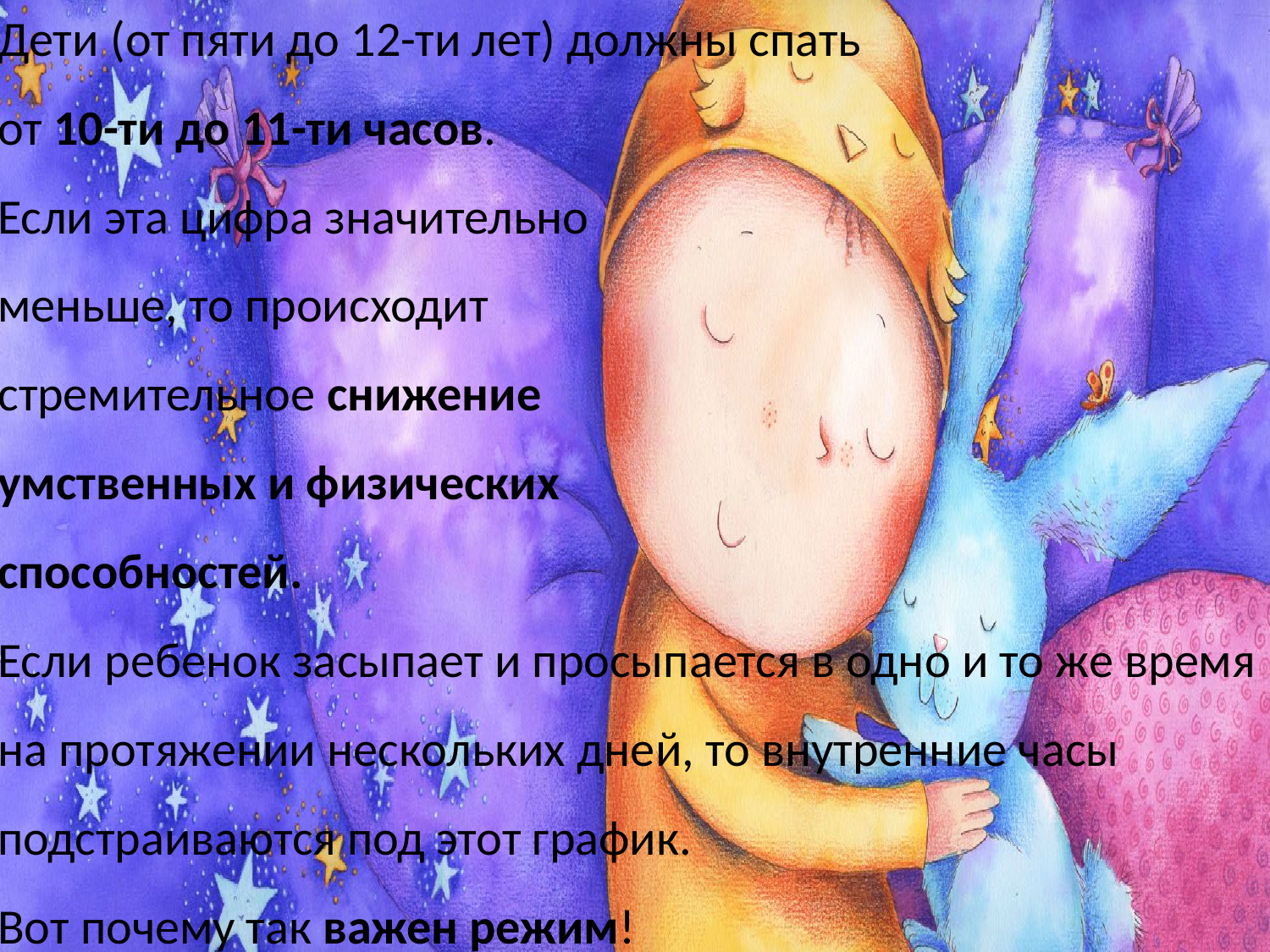

# Дети (от пяти до 12-ти лет) должны спать от 10-ти до 11-ти часов. Если эта цифра значительно меньше, то происходит стремительное снижение умственных и физических способностей. Если ребенок засыпает и просыпается в одно и то же время на протяжении нескольких дней, то внутренние часы подстраиваются под этот график. Вот почему так важен режим!